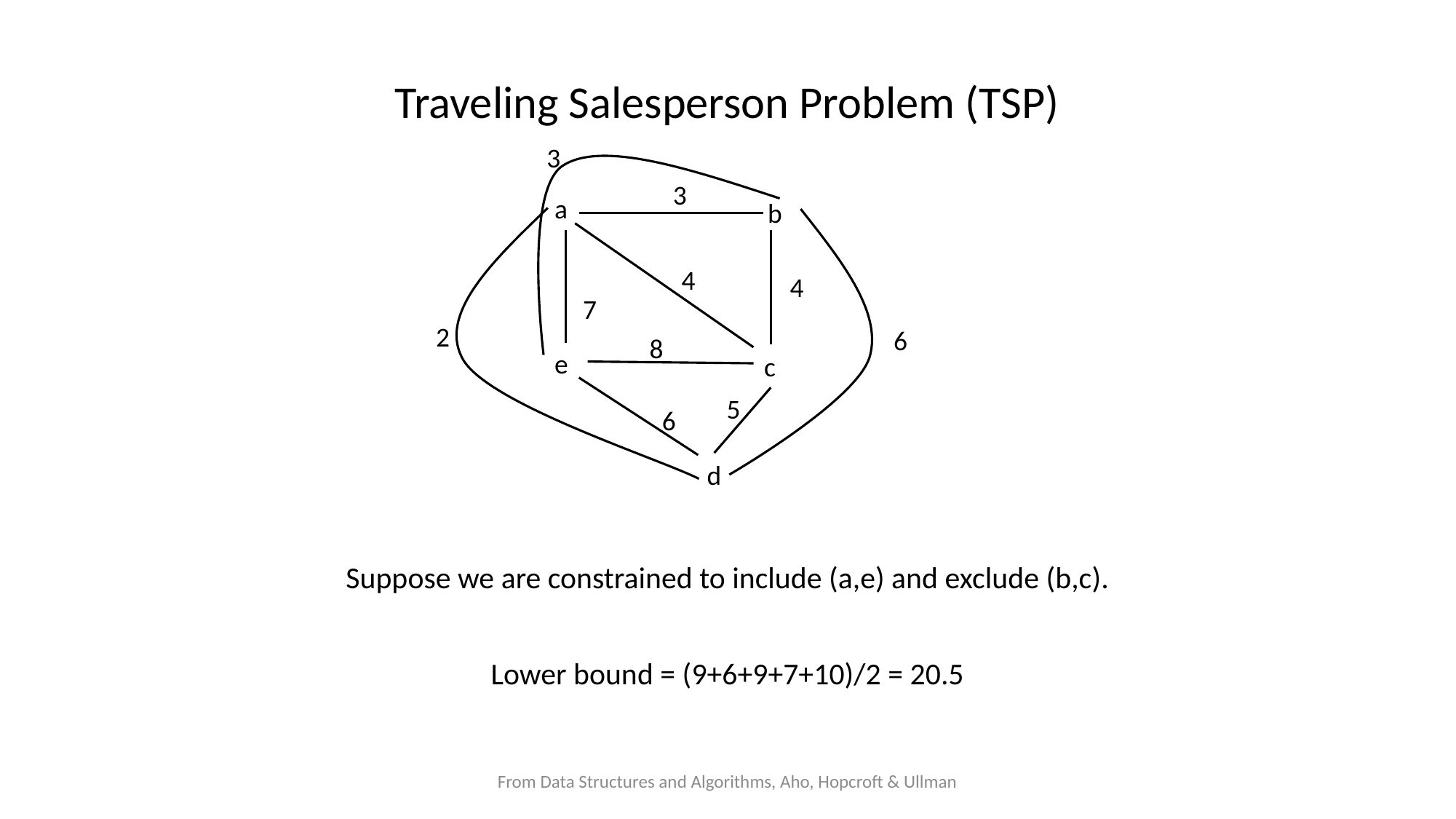

Traveling Salesperson Problem (TSP)
#
3

3
a
b

4
4
7
2
6
8
e
c
5
6
d
Suppose we are constrained to include (a,e) and exclude (b,c).

Lower bound = (9+6+9+7+10)/2 = 20.5
From Data Structures and Algorithms, Aho, Hopcroft & Ullman